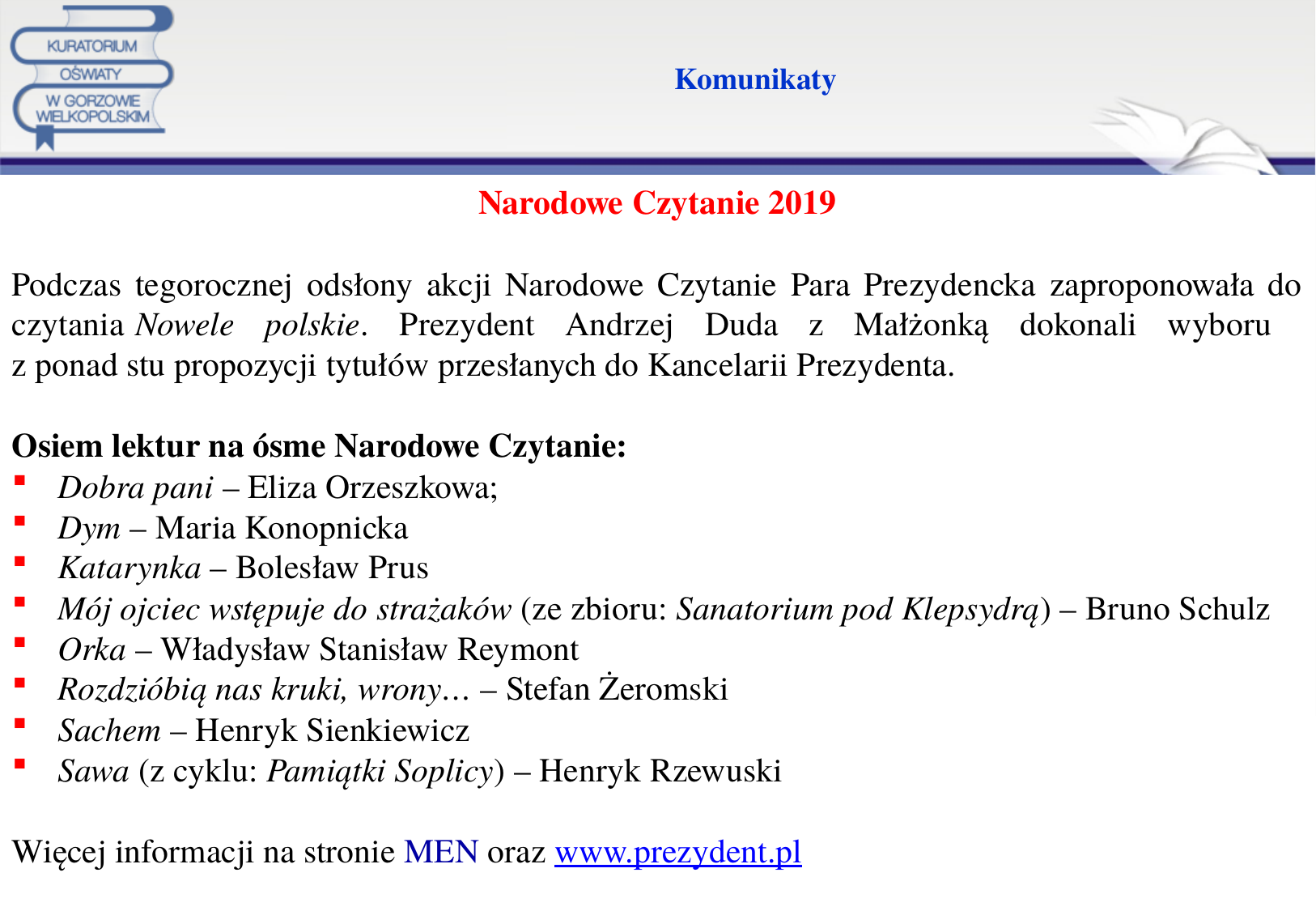

# Komunikaty
Narodowe Czytanie 2019

Podczas tegorocznej odsłony akcji Narodowe Czytanie Para Prezydencka zaproponowała do czytania Nowele polskie. Prezydent Andrzej Duda z Małżonką dokonali wyboru
z ponad stu propozycji tytułów przesłanych do Kancelarii Prezydenta.

Osiem lektur na ósme Narodowe Czytanie:
Dobra pani – Eliza Orzeszkowa;
Dym – Maria Konopnicka
Katarynka – Bolesław Prus
Mój ojciec wstępuje do strażaków (ze zbioru: Sanatorium pod Klepsydrą) – Bruno Schulz
Orka – Władysław Stanisław Reymont
Rozdzióbią nas kruki, wrony… – Stefan Żeromski
Sachem – Henryk Sienkiewicz
Sawa (z cyklu: Pamiątki Soplicy) – Henryk Rzewuski

Więcej informacji na stronie MEN oraz www.prezydent.pl